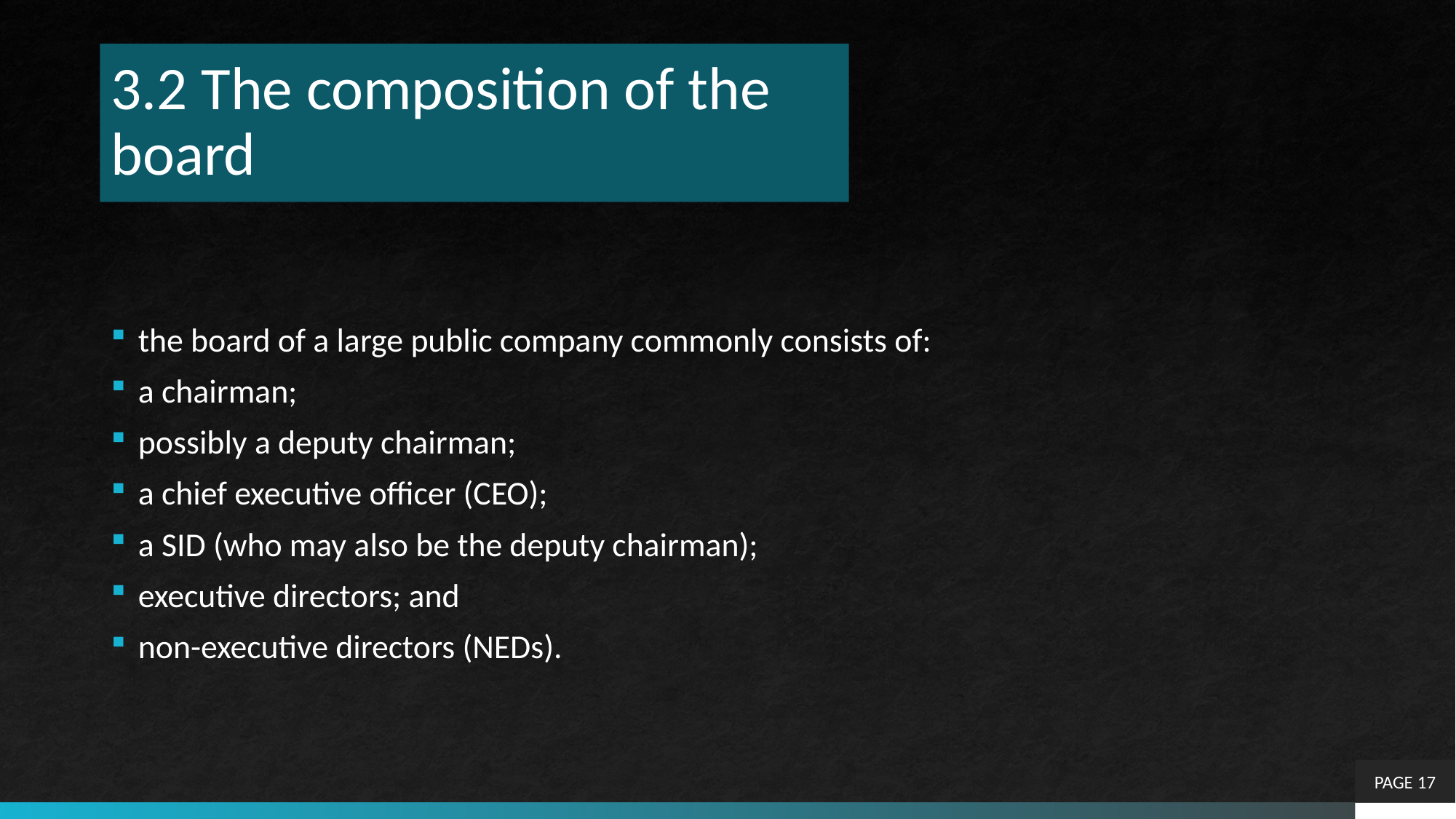

# 3.2 The composition of the board

the board of a large public company commonly consists of:
a chairman;
possibly a deputy chairman;
a chief executive officer (CEO);
a SID (who may also be the deputy chairman);
executive directors; and
non-executive directors (NEDs).
PAGE 17